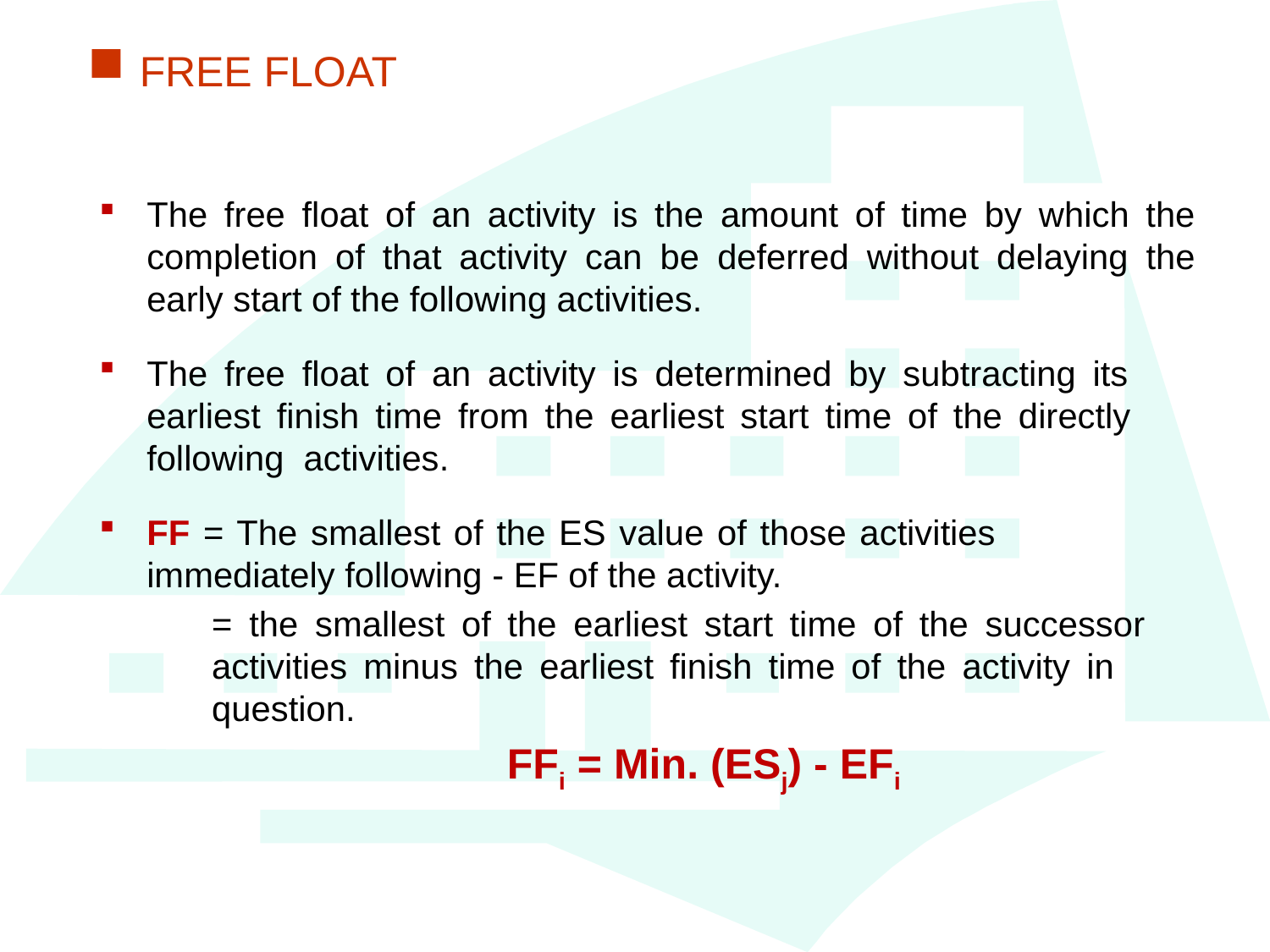

FREE FLOAT
The free float of an activity is the amount of time by which the completion of that activity can be deferred without delaying the early start of the following activities.

The free float of an activity is determined by subtracting its     earliest finish time from the earliest start time of the directly     following  activities.

FF = The smallest of the ES value of those activities                immediately following - EF of the activity.
= the smallest of the earliest start time of the successor    activities minus the earliest finish time of the activity in      question.
FFi = Min. (ESj) - EFi
10/11/2012 9:03 AM